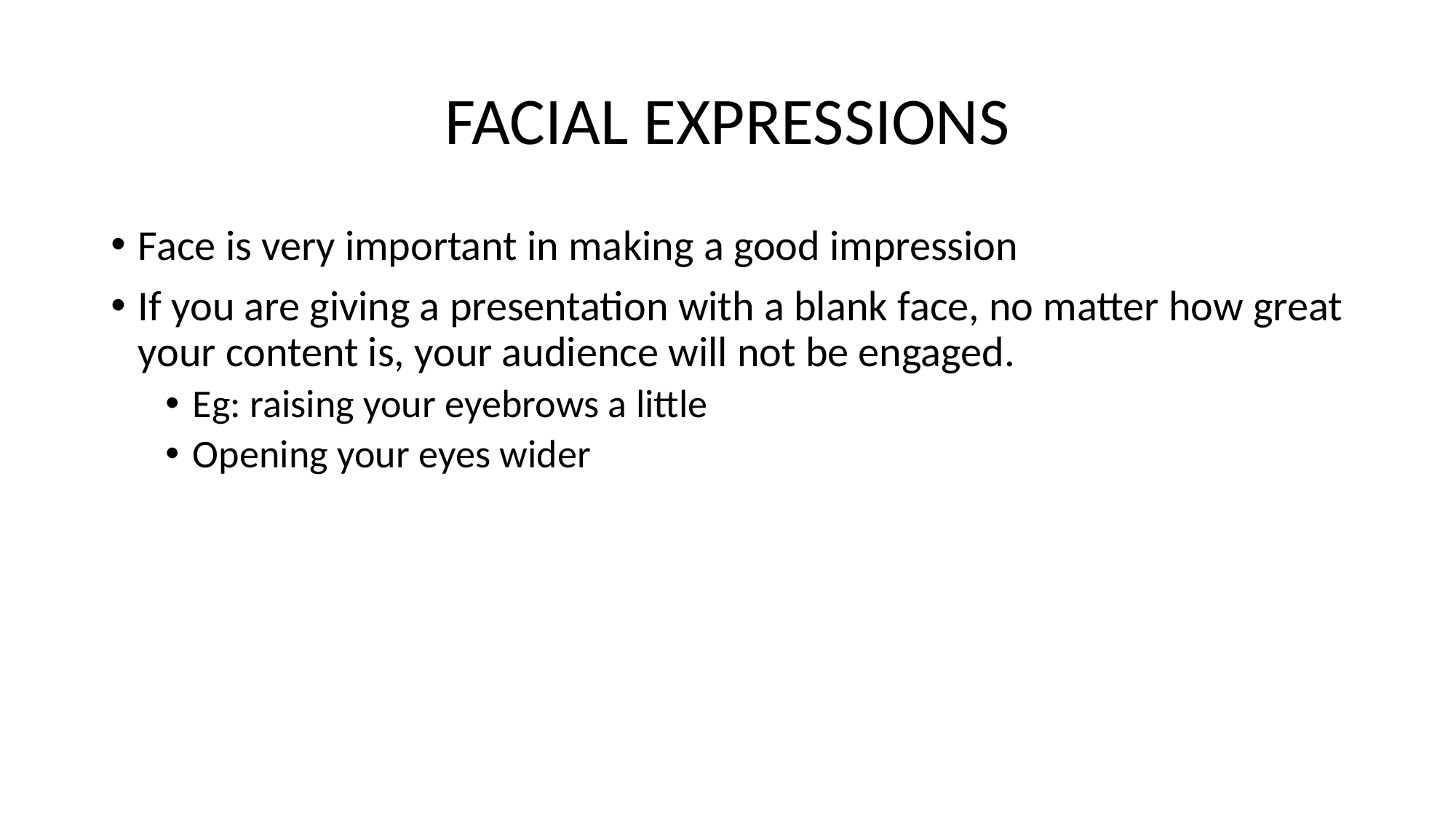

# FACIAL EXPRESSIONS
Face is very important in making a good impression
If you are giving a presentation with a blank face, no matter how great your content is, your audience will not be engaged.
Eg: raising your eyebrows a little
Opening your eyes wider